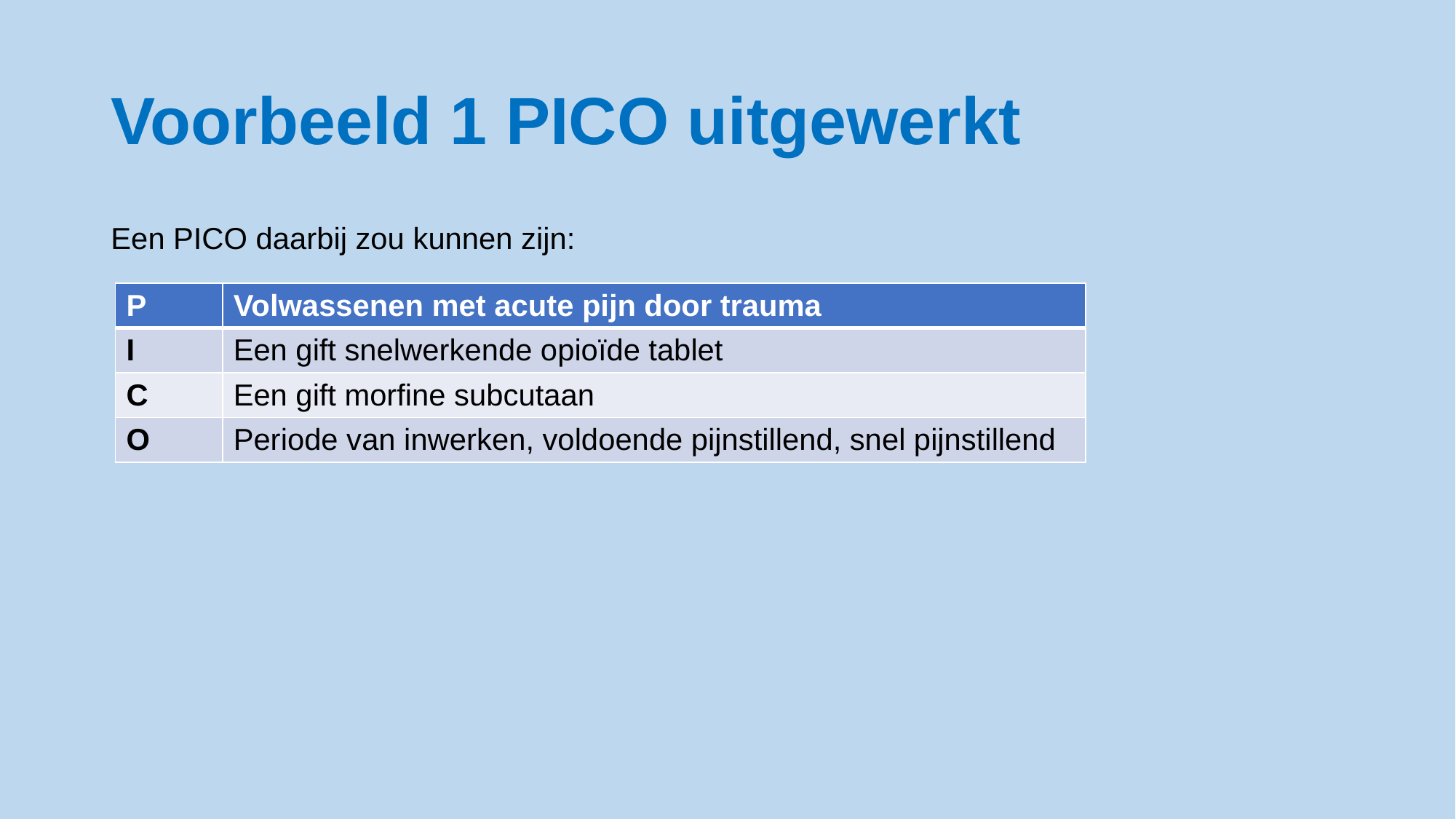

# Voorbeeld 1 PICO uitgewerkt
Een PICO daarbij zou kunnen zijn:

| P | Volwassenen met acute pijn door trauma |
| --- | --- |
| I | Een gift snelwerkende opioïde tablet |
| C | Een gift morfine subcutaan |
| O | Periode van inwerken, voldoende pijnstillend, snel pijnstillend |